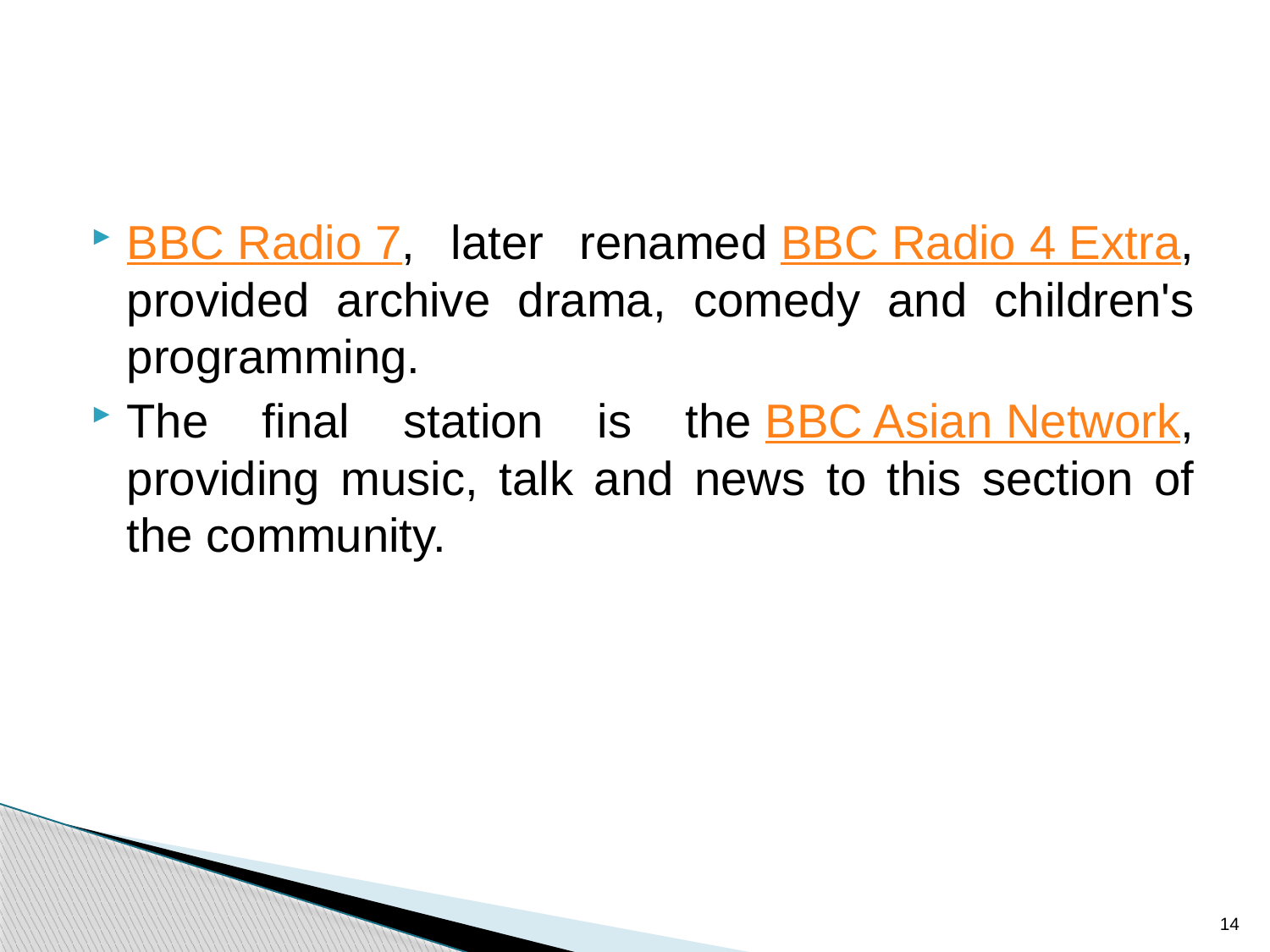

#
BBC Radio 7, later renamed BBC Radio 4 Extra, provided archive drama, comedy and children's programming.
The final station is the BBC Asian Network, providing music, talk and news to this section of the community.

14